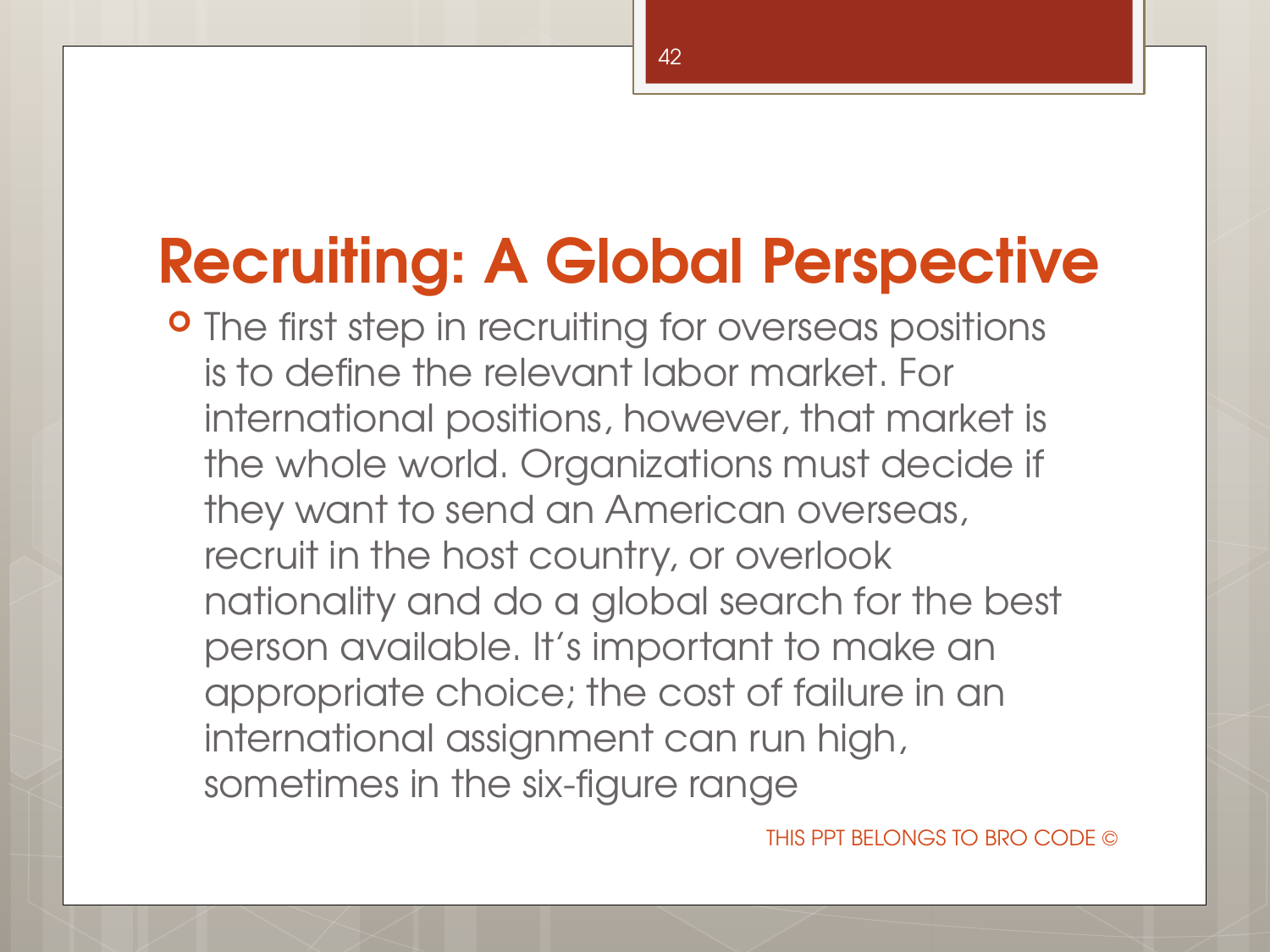

42
# Recruiting: A Global Perspective
The first step in recruiting for overseas positions is to define the relevant labor market. For international positions, however, that market is the whole world. Organizations must decide if they want to send an American overseas, recruit in the host country, or overlook nationality and do a global search for the best person available. It’s important to make an appropriate choice; the cost of failure in an international assignment can run high, sometimes in the six-figure range

THIS PPT BELONGS TO BRO CODE ©